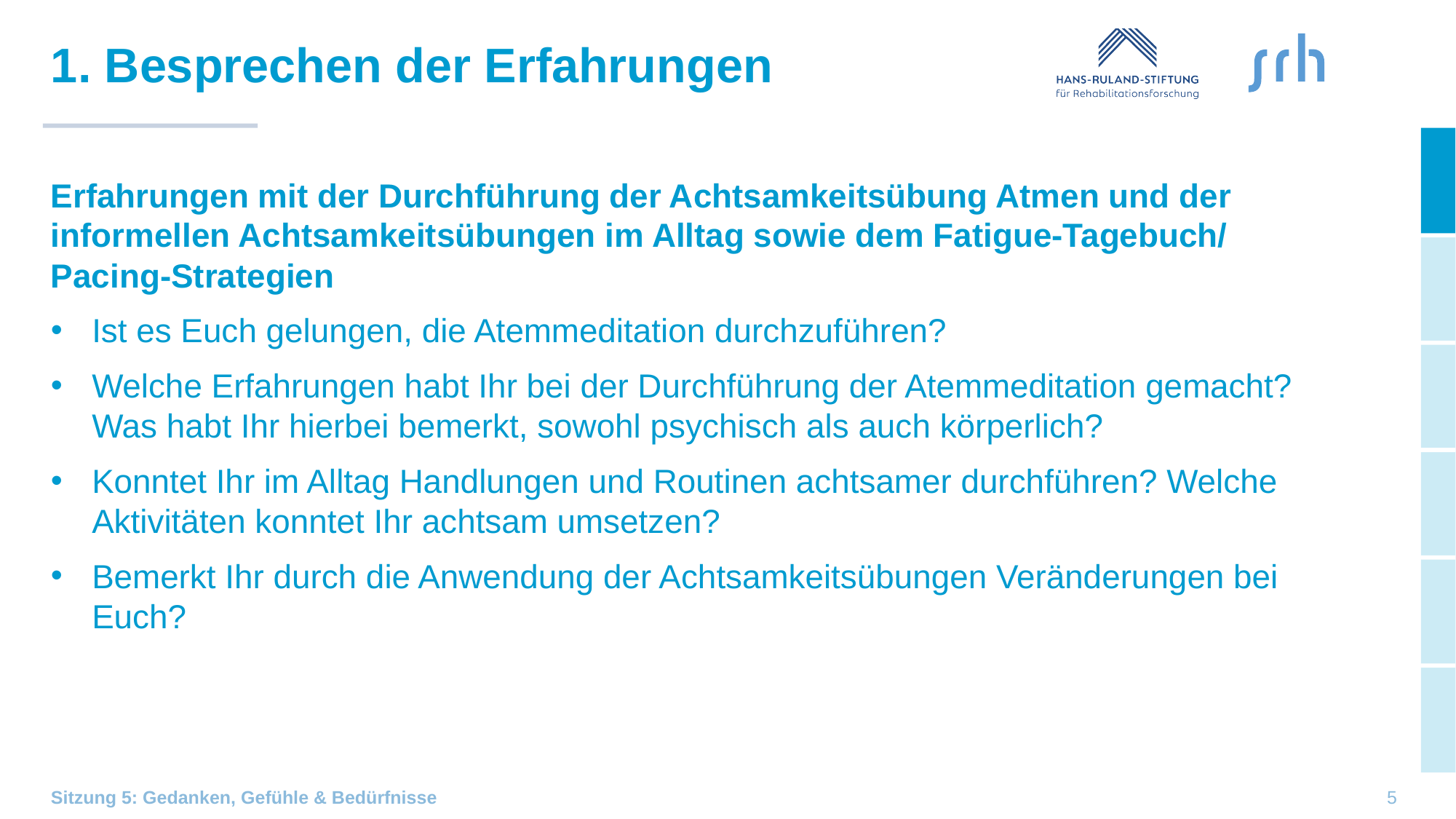

# 1. Besprechen der Erfahrungen
Erfahrungen mit der Durchführung der Achtsamkeitsübung Atmen und der informellen Achtsamkeitsübungen im Alltag sowie dem Fatigue-Tagebuch/ Pacing-Strategien
Ist es Euch gelungen, die Atemmeditation durchzuführen?
Welche Erfahrungen habt Ihr bei der Durchführung der Atemmeditation gemacht? Was habt Ihr hierbei bemerkt, sowohl psychisch als auch körperlich?
Konntet Ihr im Alltag Handlungen und Routinen achtsamer durchführen? Welche Aktivitäten konntet Ihr achtsam umsetzen?
Bemerkt Ihr durch die Anwendung der Achtsamkeitsübungen Veränderungen bei Euch?
5
Sitzung 5: Gedanken, Gefühle & Bedürfnisse